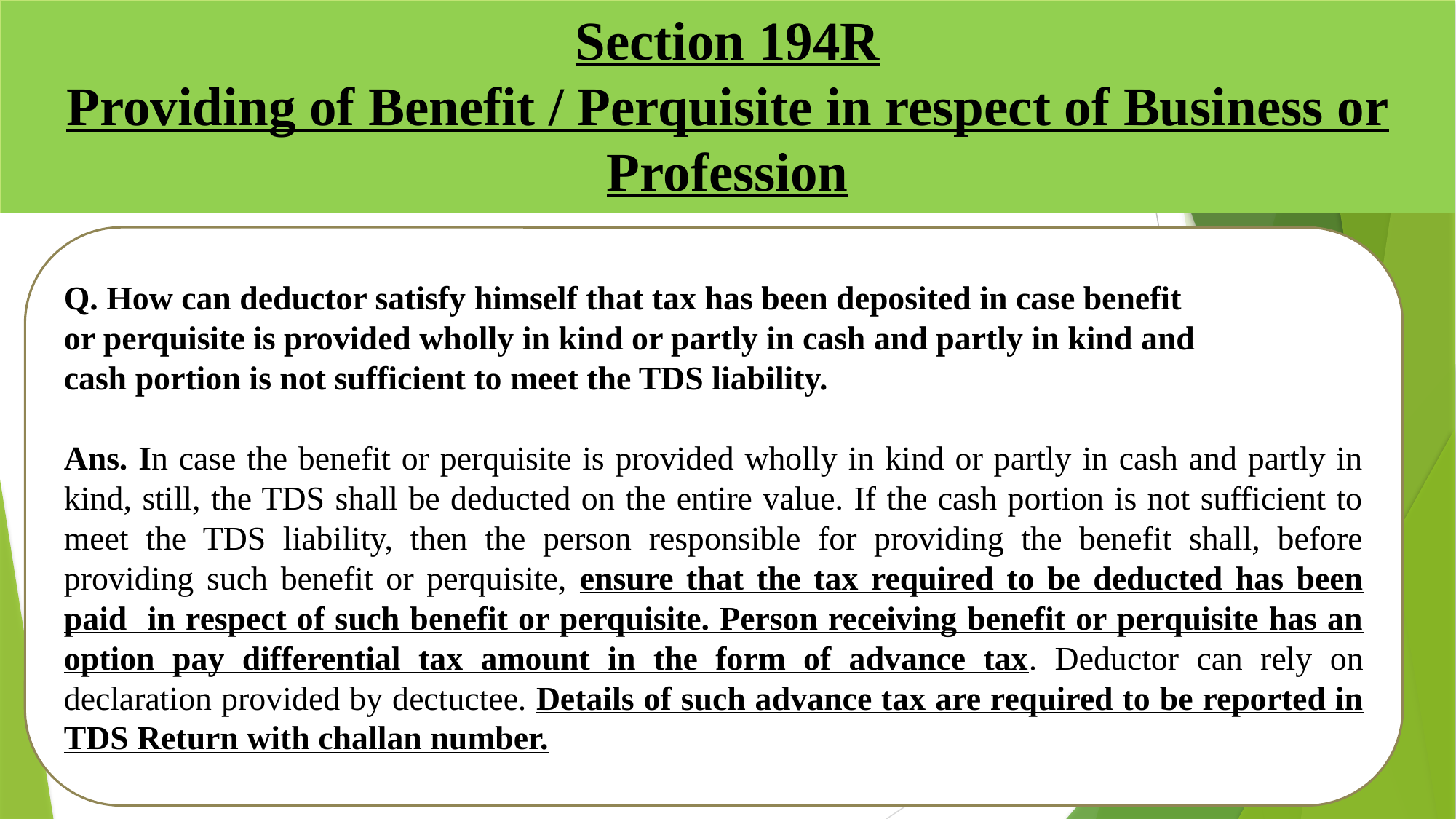

# Section 194R Providing of Benefit / Perquisite in respect of Business or Profession
Q. How can deductor satisfy himself that tax has been deposited in case benefit
or perquisite is provided wholly in kind or partly in cash and partly in kind and
cash portion is not sufficient to meet the TDS liability.

Ans. In case the benefit or perquisite is provided wholly in kind or partly in cash and partly in kind, still, the TDS shall be deducted on the entire value. If the cash portion is not sufficient to meet the TDS liability, then the person responsible for providing the benefit shall, before providing such benefit or perquisite, ensure that the tax required to be deducted has been paid  in respect of such benefit or perquisite. Person receiving benefit or perquisite has an option pay differential tax amount in the form of advance tax. Deductor can rely on declaration provided by dectuctee. Details of such advance tax are required to be reported in TDS Return with challan number.